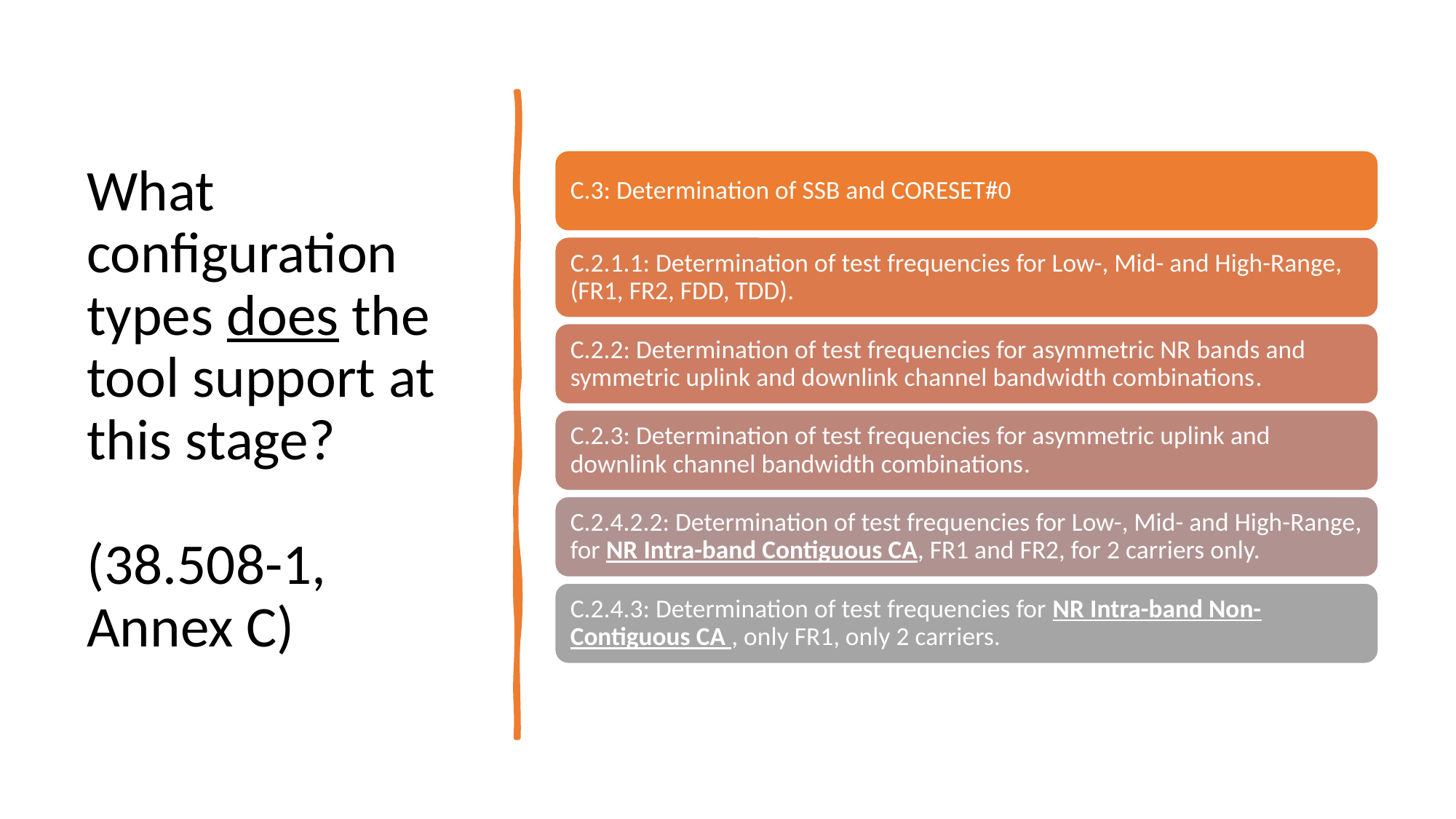

C.3: Determination of SSB and CORESET#0
C.2.1.1: Determination of test frequencies for Low-, Mid- and High-Range, (FR1, FR2, FDD, TDD).
C.2.2: Determination of test frequencies for asymmetric NR bands and symmetric uplink and downlink channel bandwidth combinations.
C.2.3: Determination of test frequencies for asymmetric uplink and downlink channel bandwidth combinations.
C.2.4.2.2: Determination of test frequencies for Low-, Mid- and High-Range, for NR Intra-band Contiguous CA, FR1 and FR2, for 2 carriers only.
C.2.4.3: Determination of test frequencies for NR Intra-band Non-Contiguous CA , only FR1, only 2 carriers.
# What configuration types does the tool support at this stage? (38.508-1, Annex C)